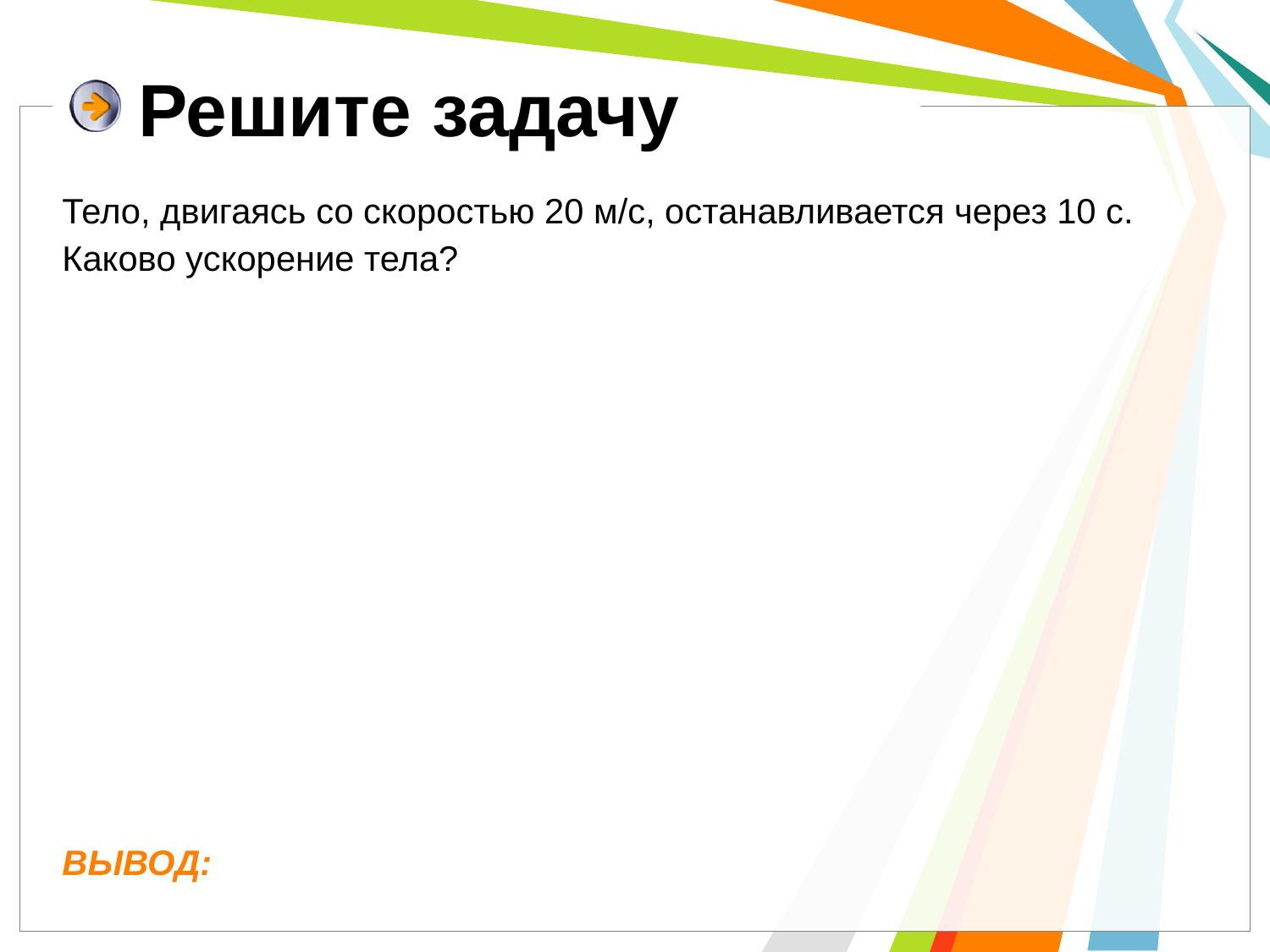

# Решите задачу
Тело, двигаясь со скоростью 20 м/с, останавливается через 10 с. Каково ускорение тела?

ВЫВОД: